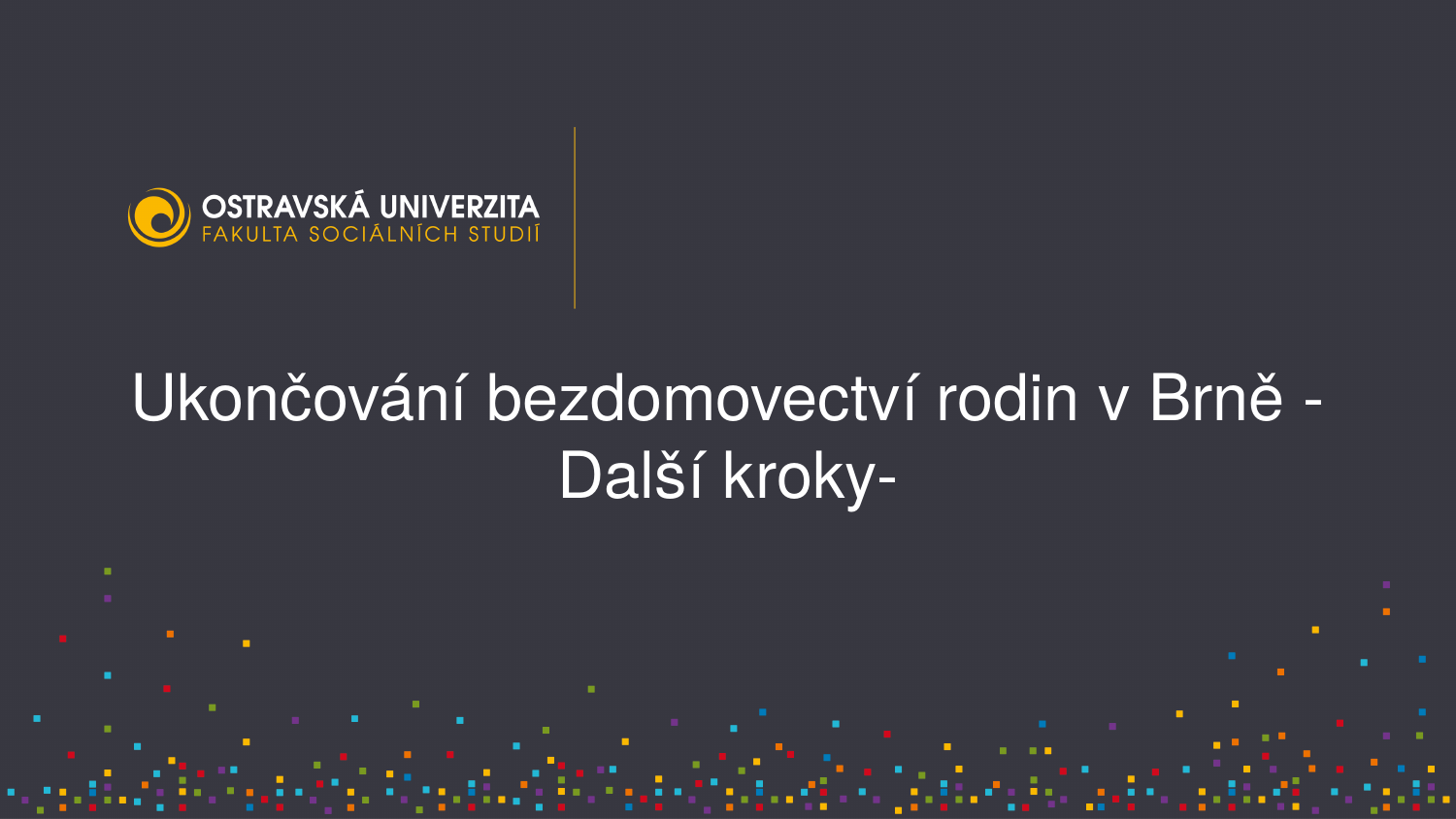

Ukončování bezdomovectví rodin v Brně -Další kroky-